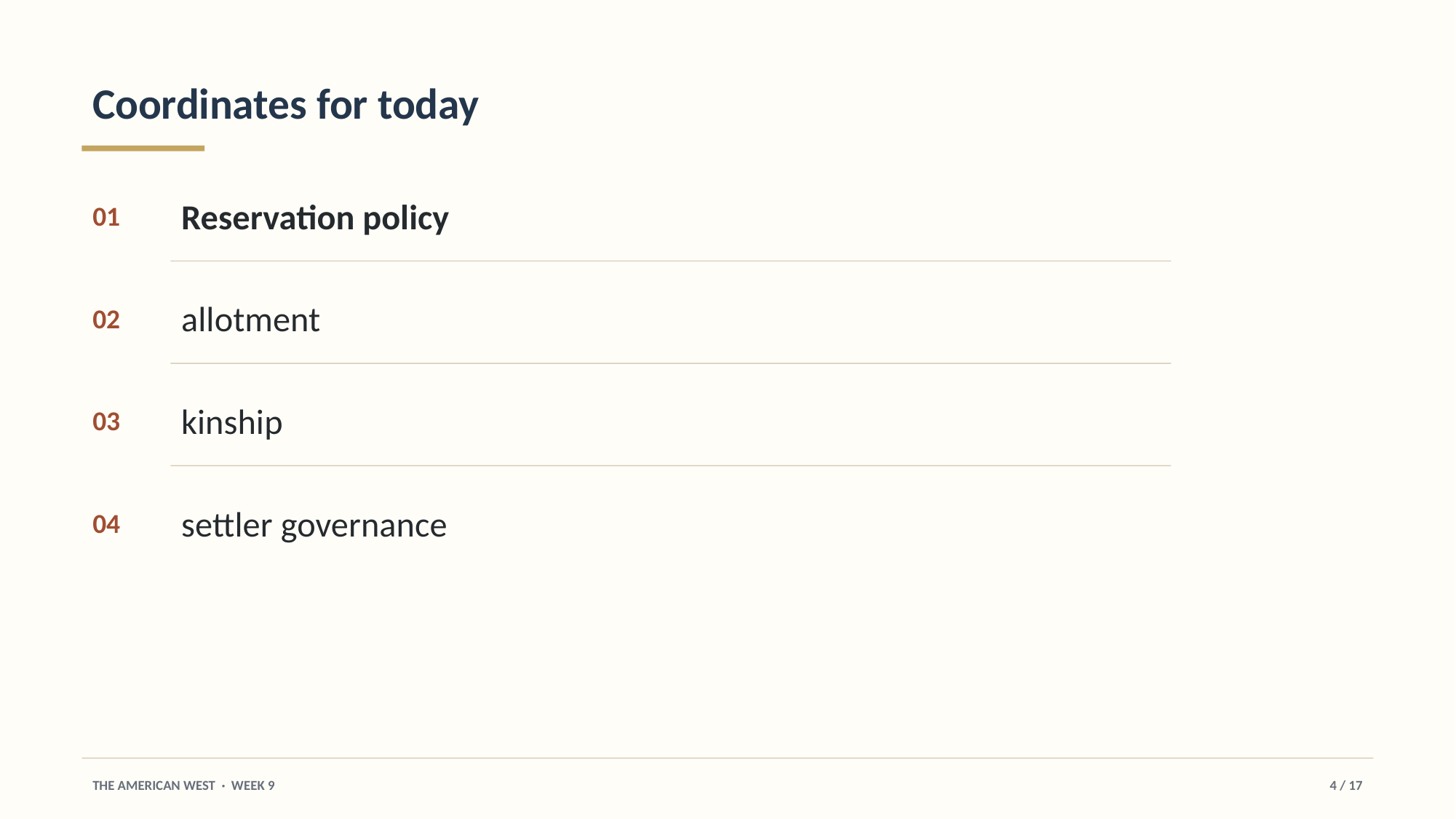

Coordinates for today

Reservation policy
01

allotment
02

kinship
03

settler governance
04

THE AMERICAN WEST  ·  WEEK 9
4 / 17